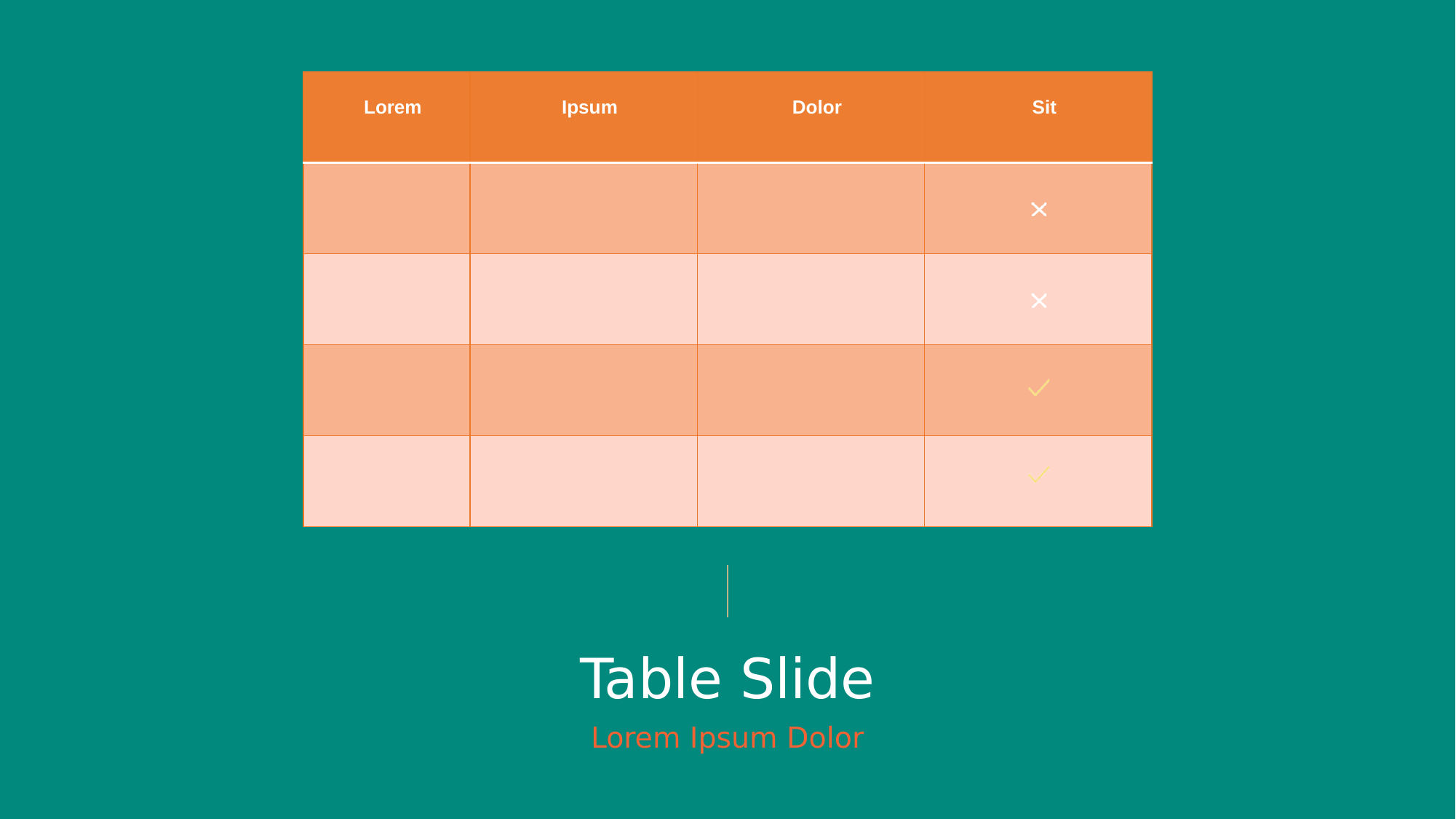

| Lorem | Ipsum | Dolor | Sit |
| --- | --- | --- | --- |
|  |  |  |  |
|  |  |  |  |
|  |  |  |  |
|  |  |  |  |

Table Slide
Lorem Ipsum Dolor